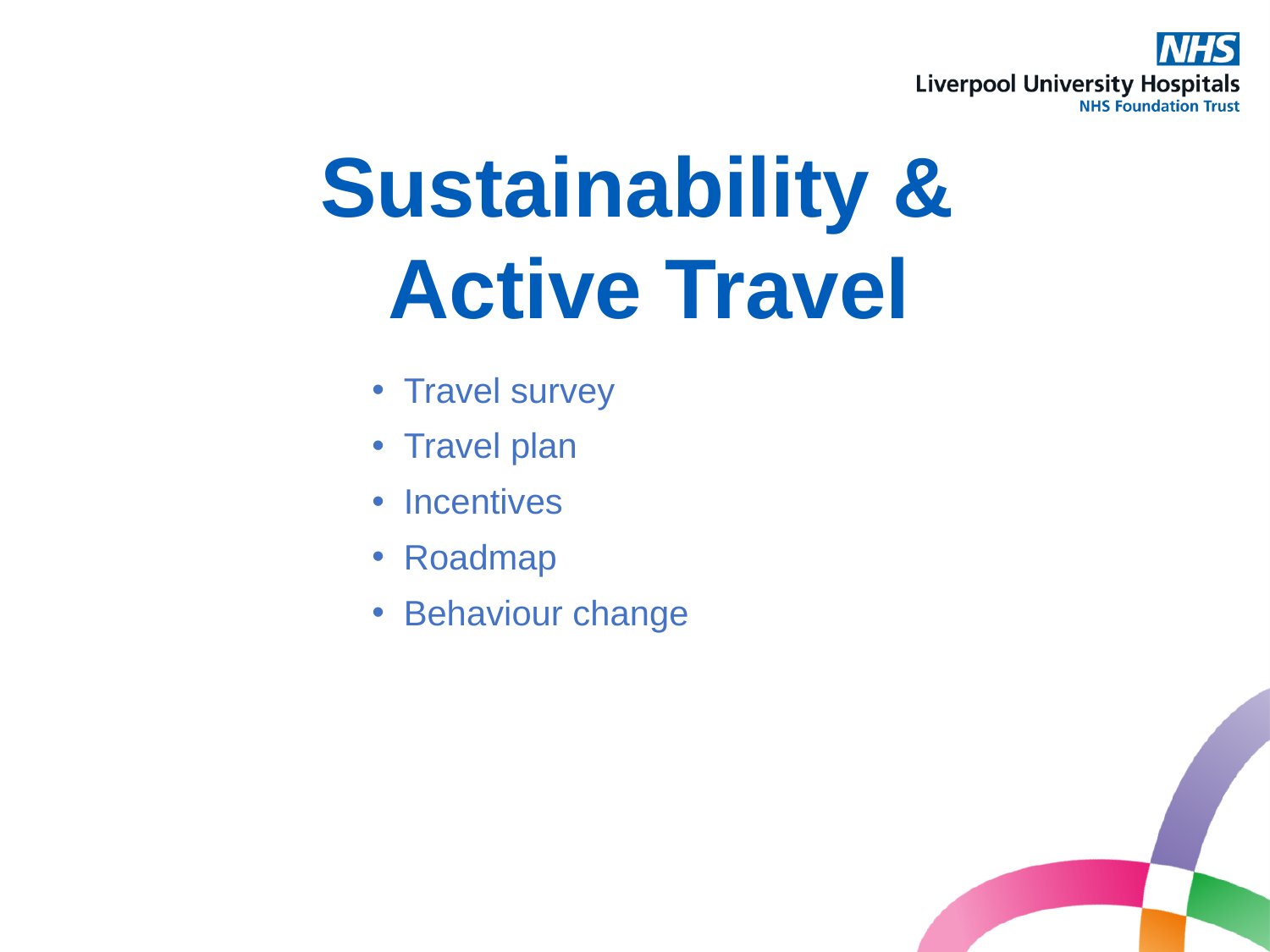

Sustainability &
 Active Travel
Travel survey
Travel plan
Incentives
Roadmap
Behaviour change